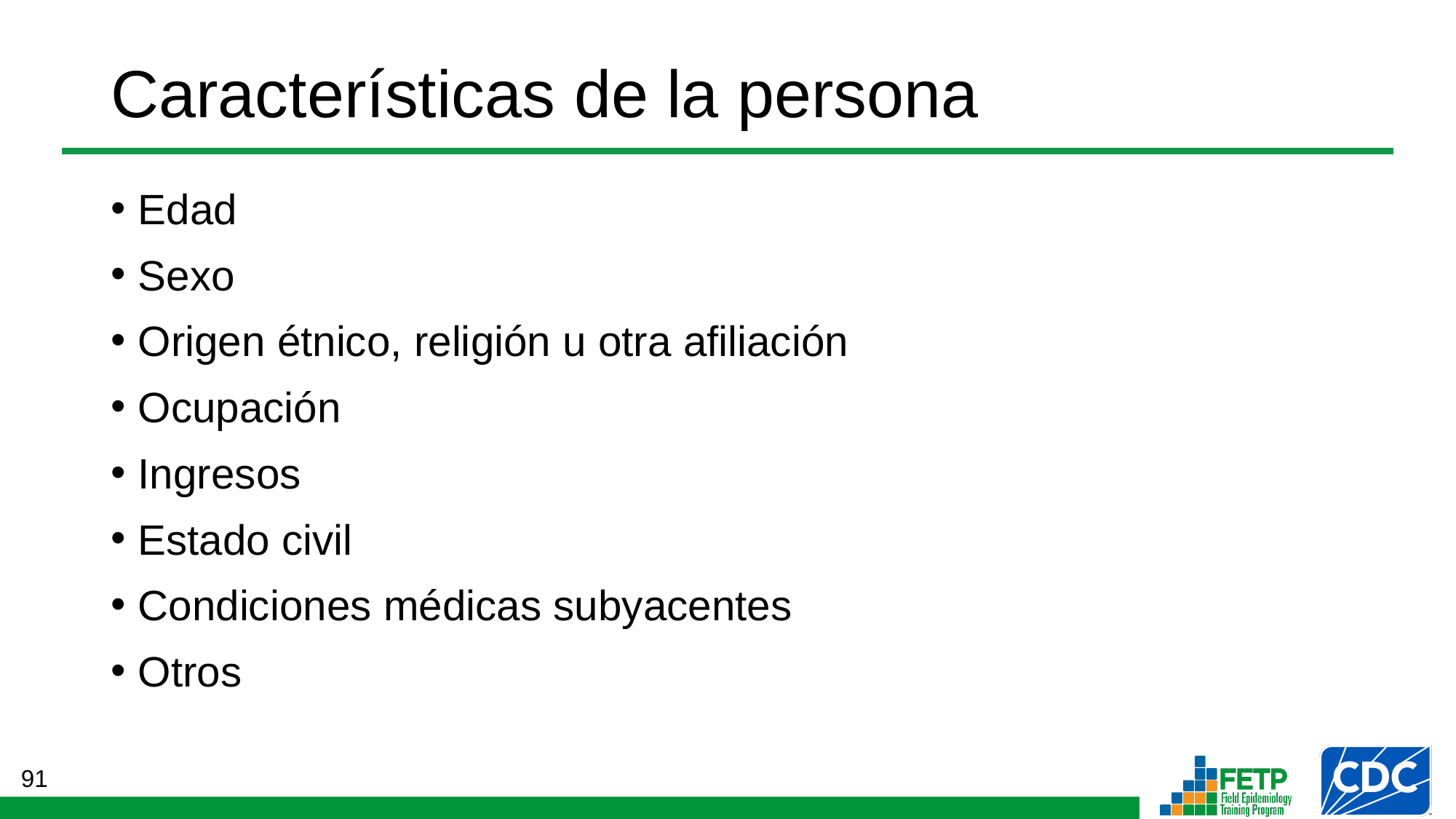

# Características de la persona
Edad
Sexo
Origen étnico, religión u otra afiliación
Ocupación
Ingresos
Estado civil
Condiciones médicas subyacentes
Otros